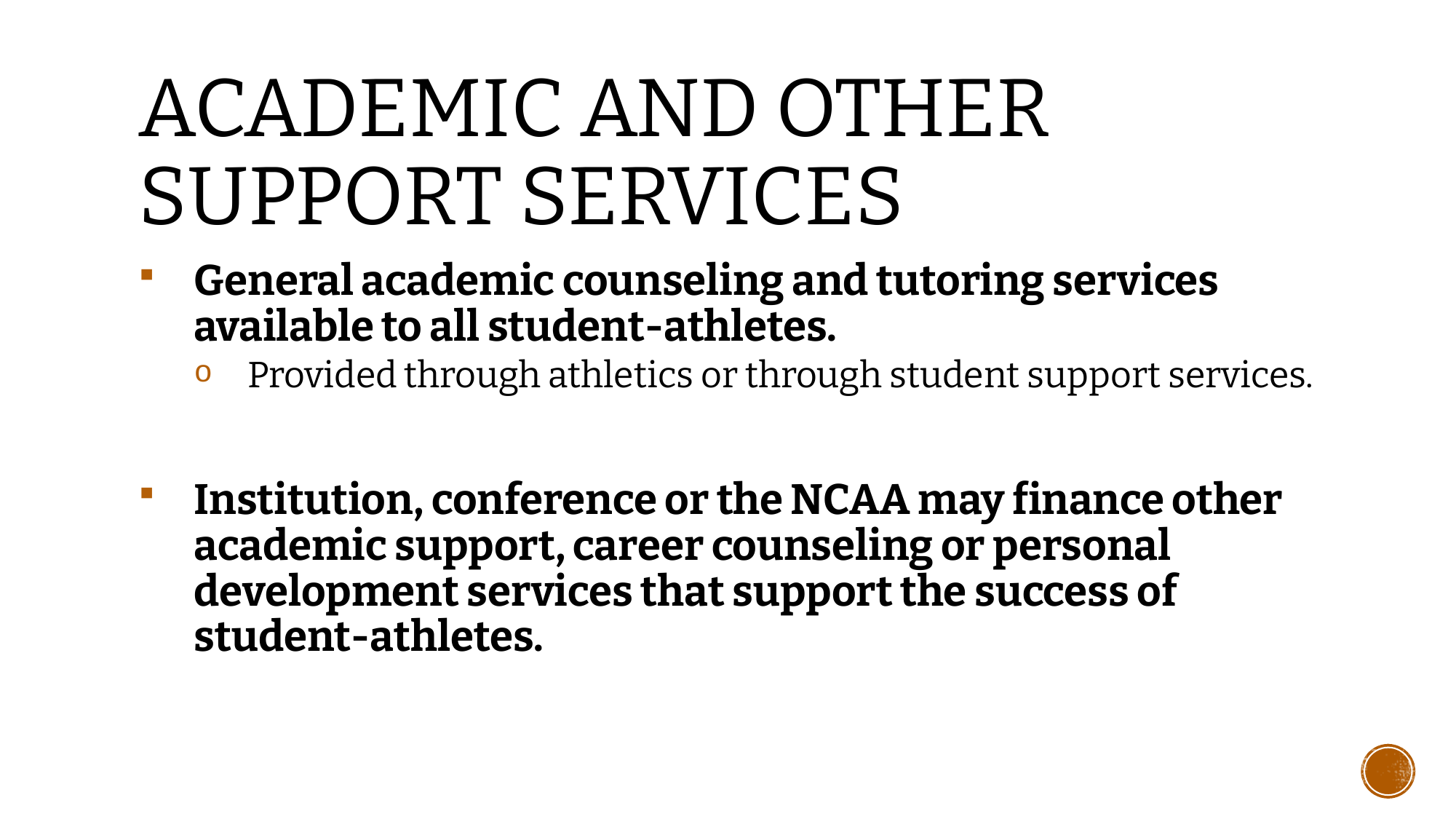

# Academic and other Support Services
General academic counseling and tutoring services available to all student-athletes.
Provided through athletics or through student support services.

Institution, conference or the NCAA may finance other academic support, career counseling or personal development services that support the success of student-athletes.